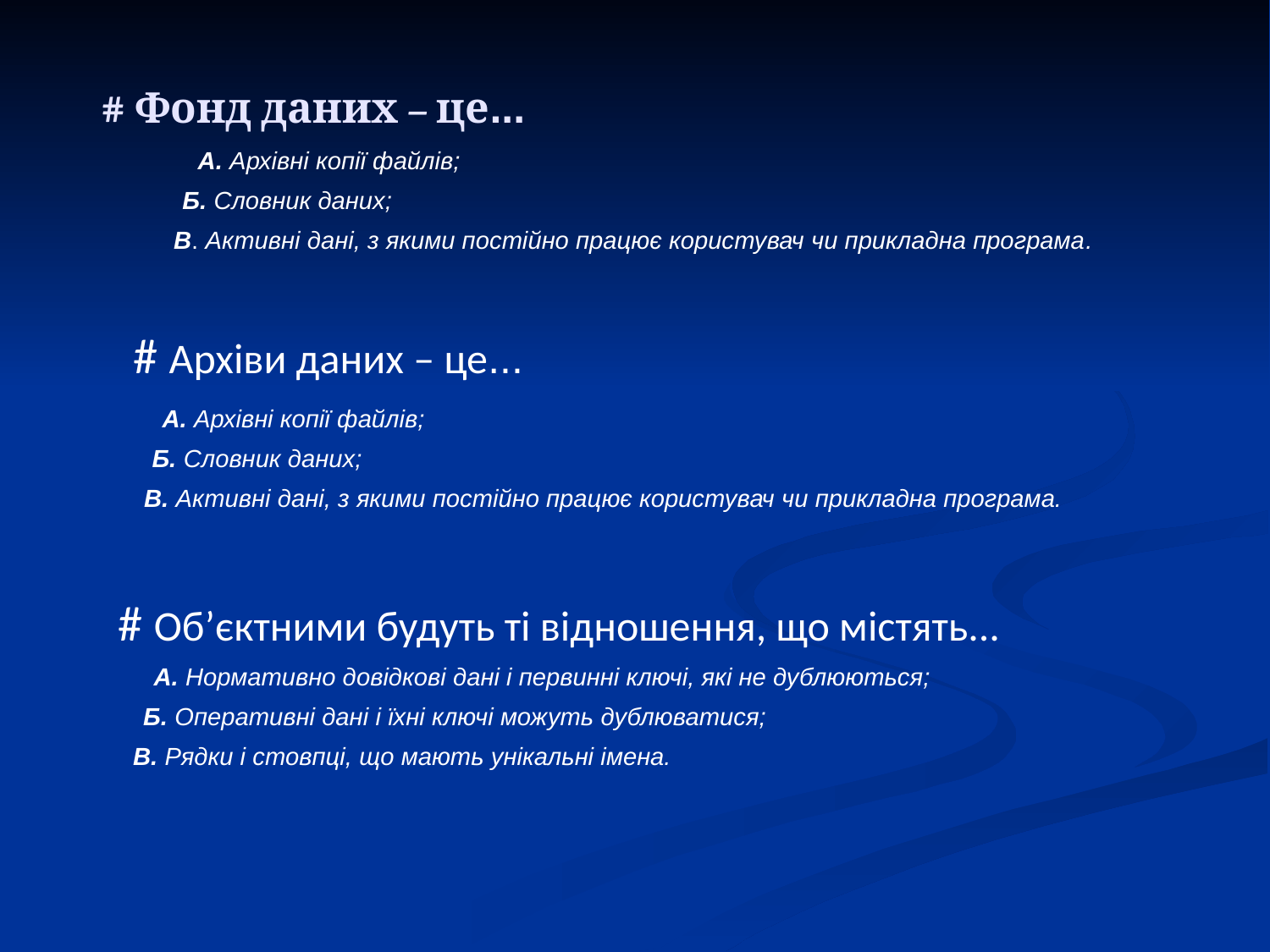

# Фонд даних – це...
 А. Архівні копії файлів;
   Б. Словник даних;
В. Активні дані, з якими постійно працює користувач чи прикладна програма.
# Архіви даних – це...
А. Архівні копії файлів;
Б. Словник даних;
В. Активні дані, з якими постійно працює користувач чи прикладна програма.
# Об’єктними будуть ті відношення, що містять...
А. Нормативно довідкові дані і первинні ключі, які не дублюються;
Б. Оперативні дані і їхні ключі можуть дублюватися;
В. Рядки і стовпці, що мають унікальні імена.